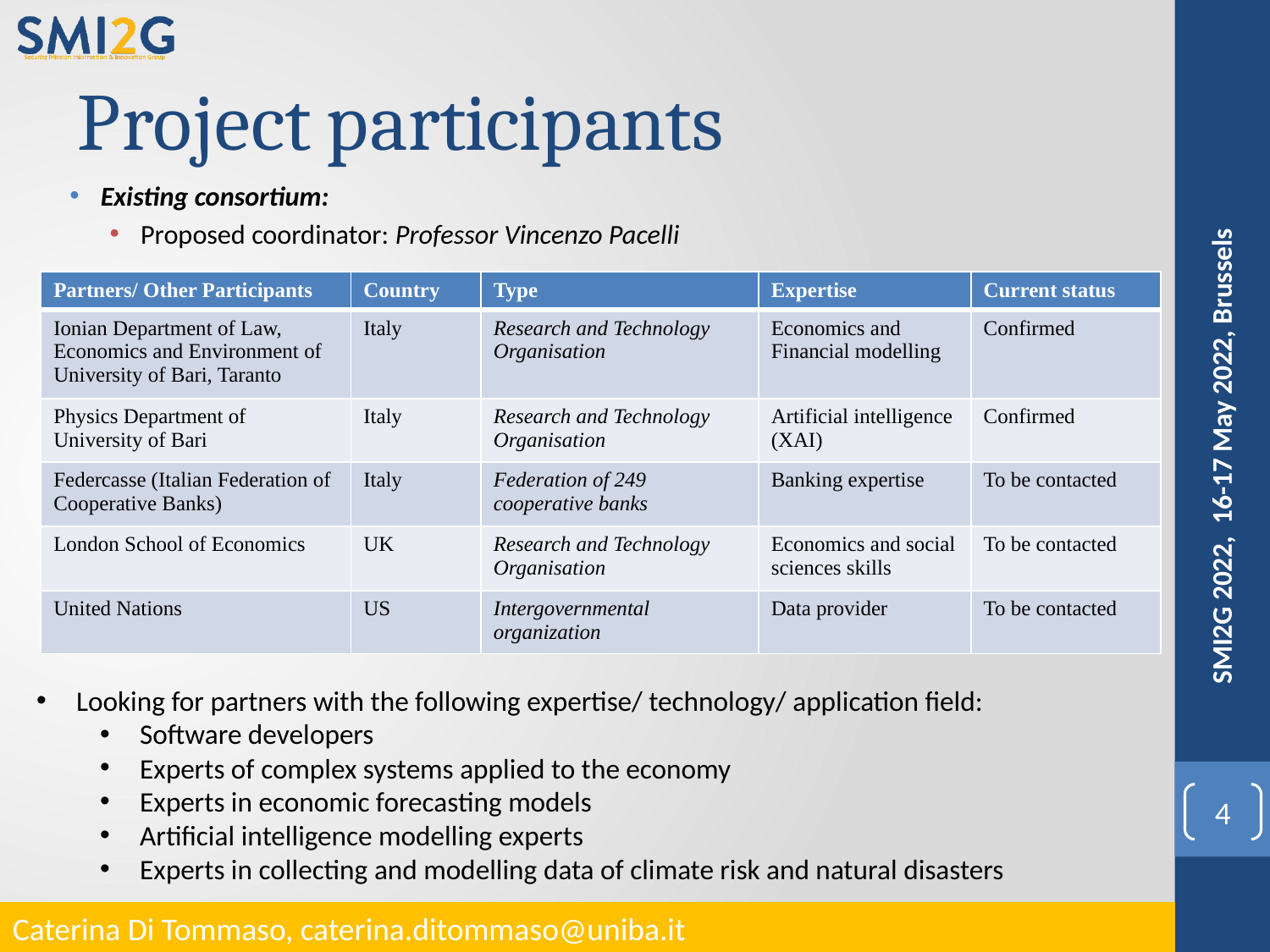

# Project participants
Existing consortium:
Proposed coordinator: Professor Vincenzo Pacelli

| Partners/ Other Participants | Country | Type | Expertise | Current status |
| --- | --- | --- | --- | --- |
| Ionian Department of Law, Economics and Environment of University of Bari, Taranto | Italy | Research and Technology Organisation | Economics and Financial modelling | Confirmed |
| Physics Department of University of Bari | Italy | Research and Technology Organisation | Artificial intelligence (XAI) | Confirmed |
| Federcasse (Italian Federation of Cooperative Banks) | Italy | Federation of 249 cooperative banks | Banking expertise | To be contacted |
| London School of Economics | UK | Research and Technology Organisation | Economics and social sciences skills | To be contacted |
| United Nations | US | Intergovernmental organization | Data provider | To be contacted |
SMI2G 2022,  16-17 May 2022, Brussels
Looking for partners with the following expertise/ technology/ application field:
Software developers
Experts of complex systems applied to the economy
Experts in economic forecasting models
Artificial intelligence modelling experts
Experts in collecting and modelling data of climate risk and natural disasters
4
Caterina Di Tommaso, caterina.ditommaso@uniba.it